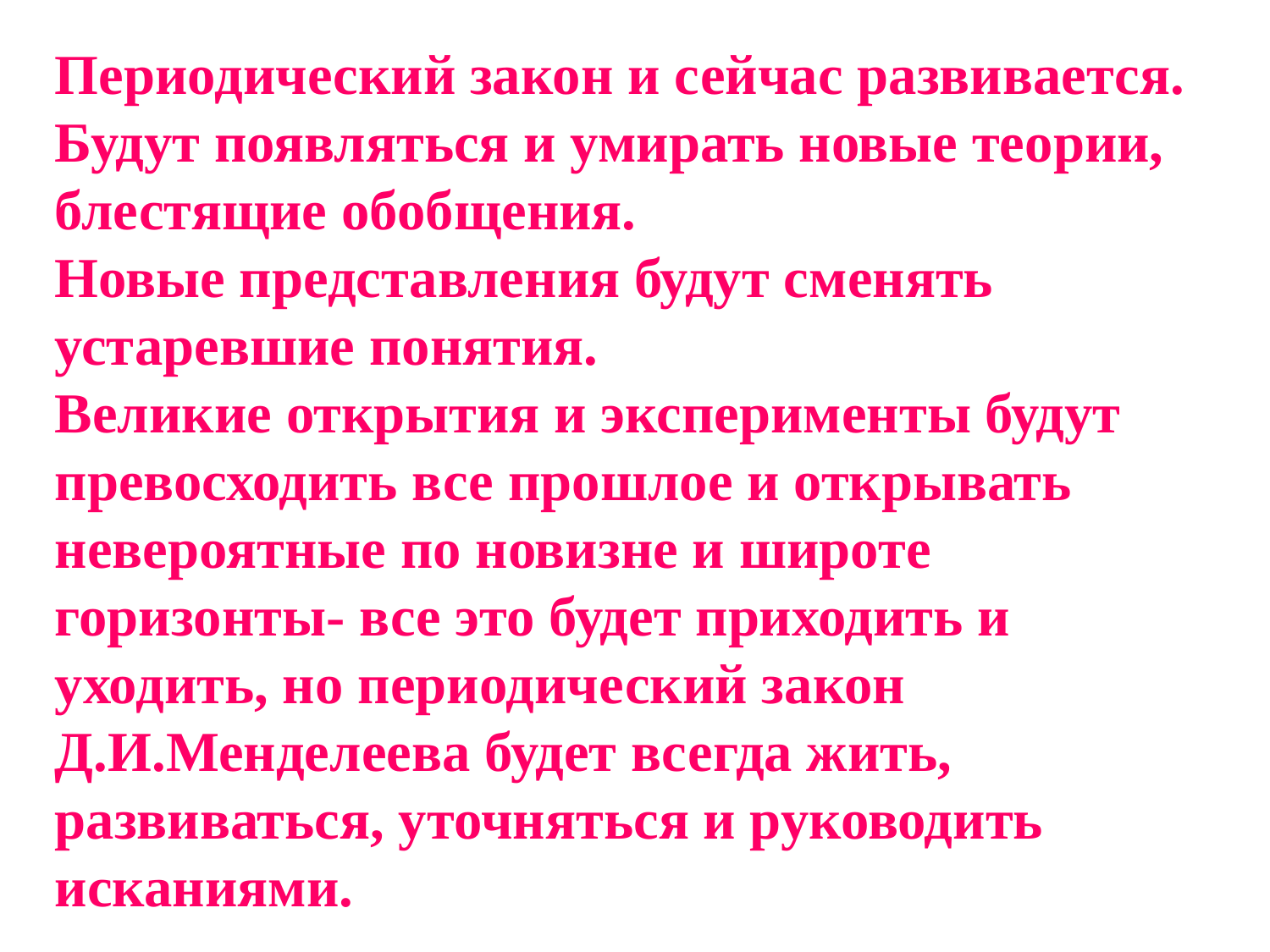

Периодический закон и сейчас развивается. Будут появляться и умирать новые теории, блестящие обобщения.                                  Новые представления будут сменять устаревшие понятия.                                      Великие открытия и эксперименты будут превосходить все прошлое и открывать невероятные по новизне и широте горизонты- все это будет приходить и уходить, но периодический закон Д.И.Менделеева будет всегда жить, развиваться, уточняться и руководить  исканиями.
#